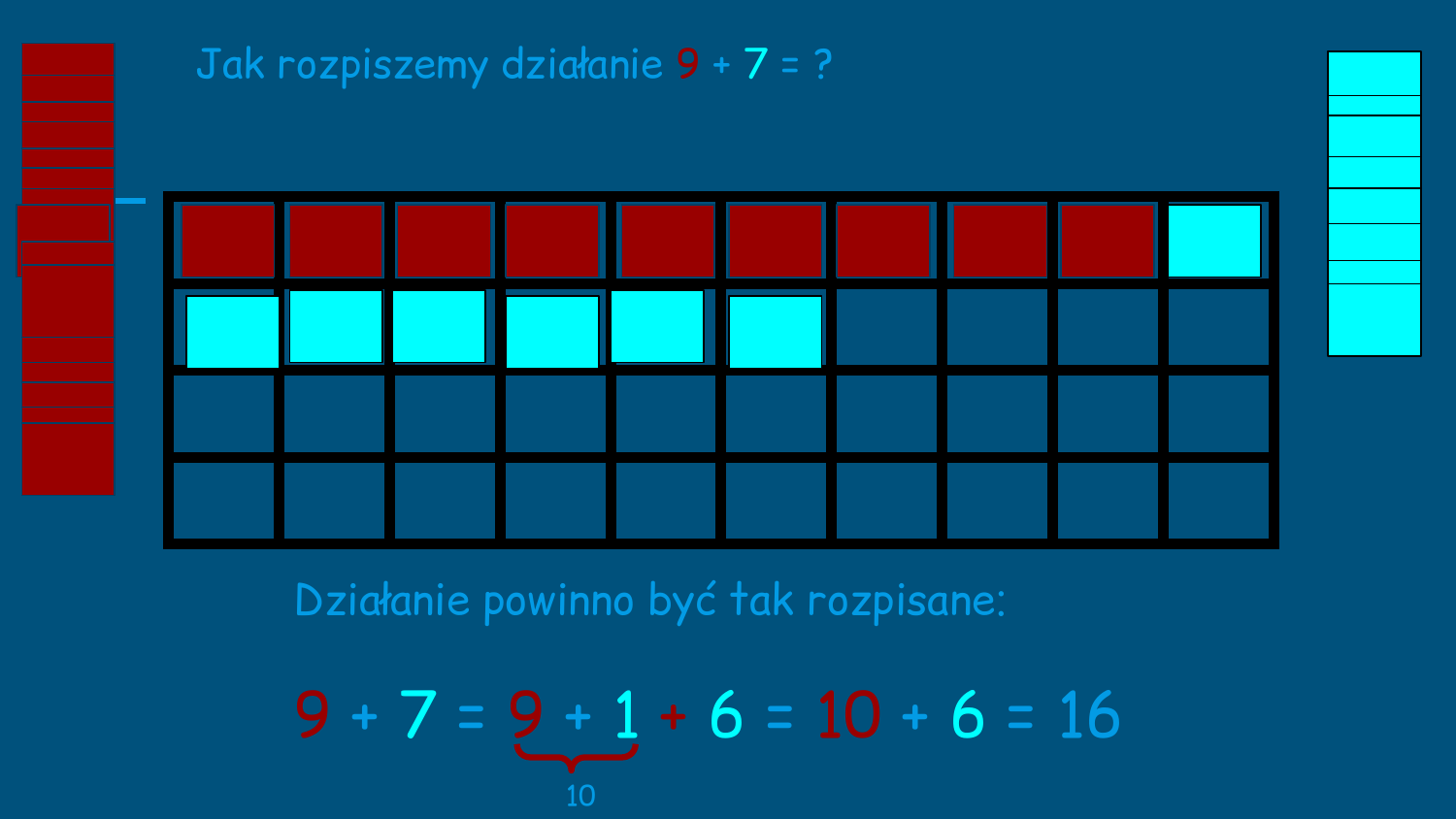

Jak rozpiszemy działanie 9 + 7 = ?

|  |  |  |  |  |  |  |  |  |  |
| --- | --- | --- | --- | --- | --- | --- | --- | --- | --- |
|  |  |  |  |  |  |  |  |  |  |
|  |  |  |  |  |  |  |  |  |  |
|  |  |  |  |  |  |  |  |  |  |

Działanie powinno być tak rozpisane:

9 + 7 = 9 + 1 + 6 = 10 + 6 = 16
                10